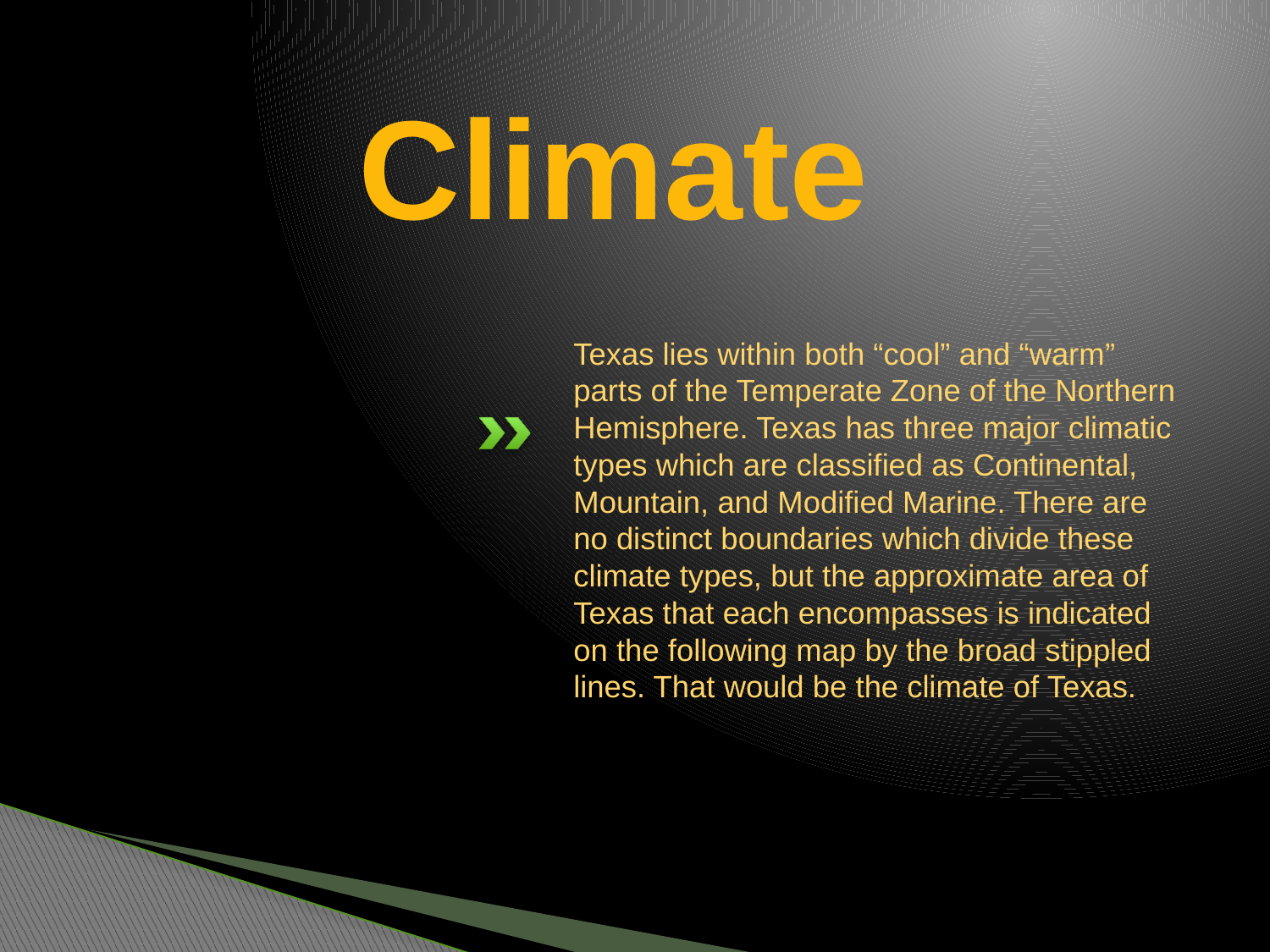

# Climate
Texas lies within both “cool” and “warm” parts of the Temperate Zone of the Northern Hemisphere. Texas has three major climatic types which are classified as Continental, Mountain, and Modified Marine. There are no distinct boundaries which divide these climate types, but the approximate area of Texas that each encompasses is indicated on the following map by the broad stippled lines. That would be the climate of Texas.